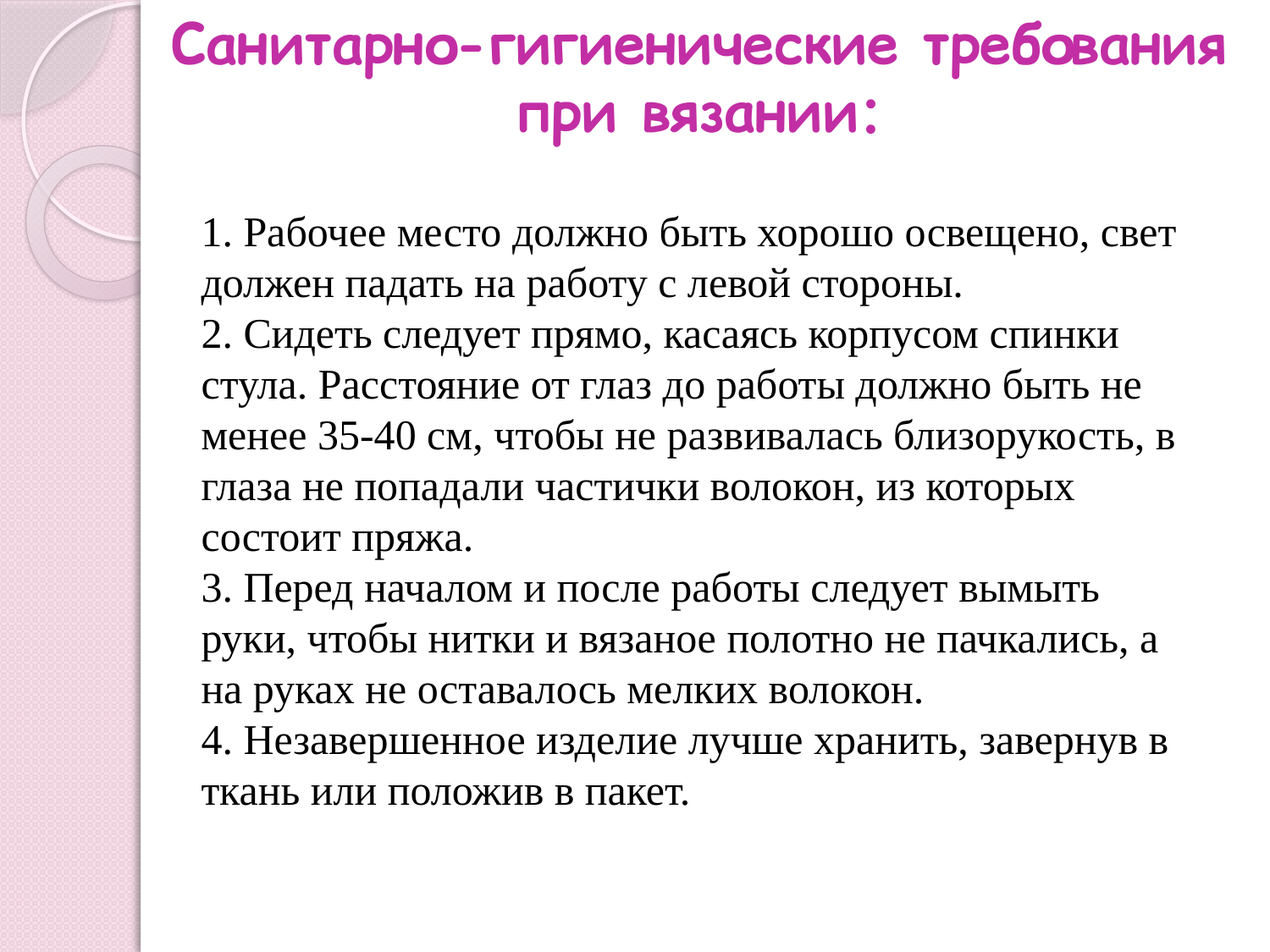

# Санитарно-гигиенические требования при вязании:
1. Рабочее место должно быть хорошо освещено, свет должен падать на работу с левой стороны.
2. Сидеть следует прямо, касаясь корпусом спинки стула. Расстояние от глаз до работы должно быть не менее 35-40 см, чтобы не развивалась близорукость, в глаза не попа­дали частички волокон, из которых состоит пряжа.
3. Перед началом и после работы следует вымыть руки, чтобы нитки и вязаное полотно не пачкались, а на руках не оставалось мелких волокон.
4. Незавершенное изделие лучше хранить, завернув в ткань или положив в пакет.